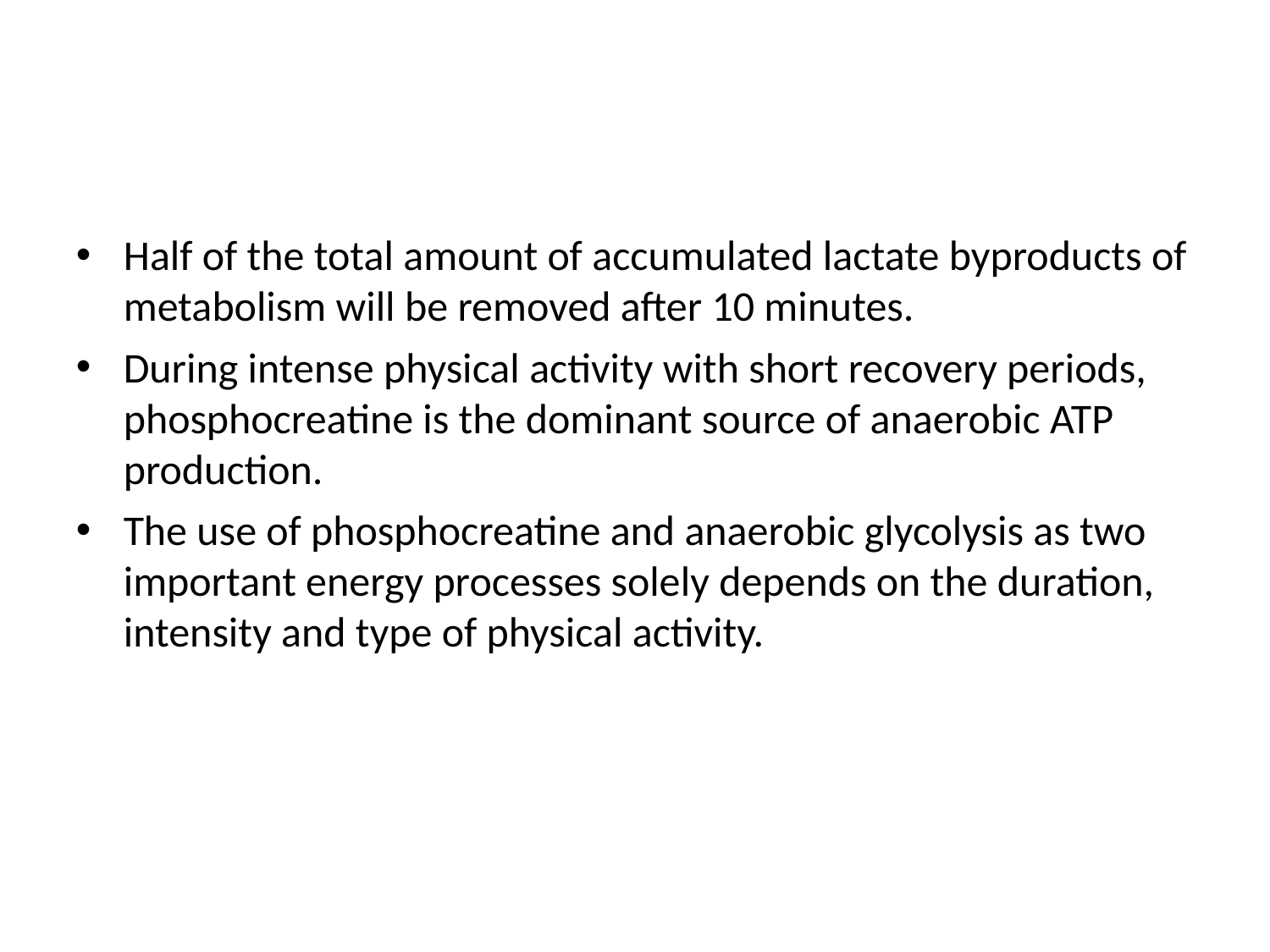

Half of the total amount of accumulated lactate byproducts of metabolism will be removed after 10 minutes.
During intense physical activity with short recovery periods, phosphocreatine is the dominant source of anaerobic ATP production.
The use of phosphocreatine and anaerobic glycolysis as two important energy processes solely depends on the duration, intensity and type of physical activity.